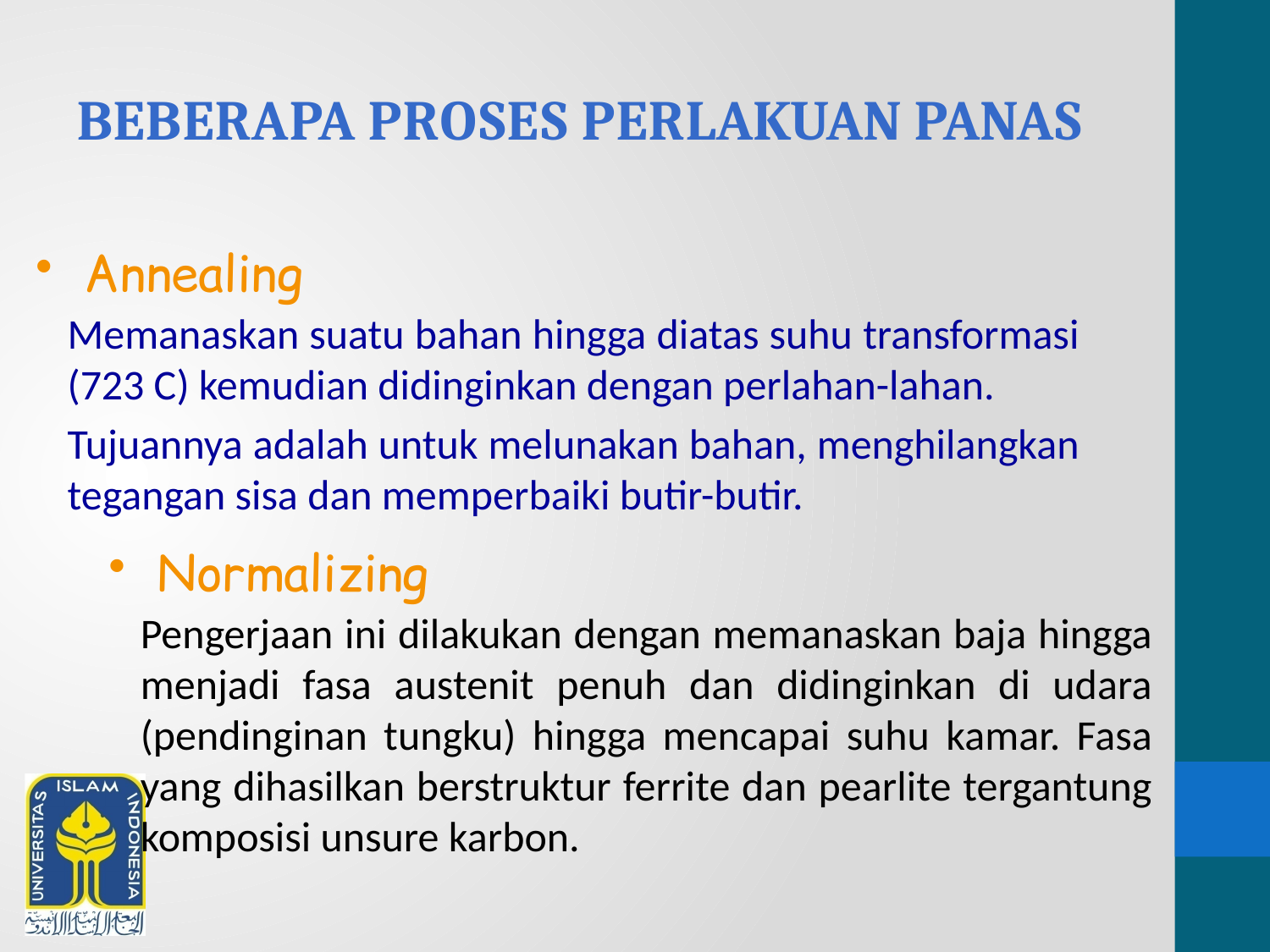

# Beberapa proses perlakuan panas
Annealing
Memanaskan suatu bahan hingga diatas suhu transformasi (723 C) kemudian didinginkan dengan perlahan-lahan.
Tujuannya adalah untuk melunakan bahan, menghilangkan tegangan sisa dan memperbaiki butir-butir.
Normalizing
Pengerjaan ini dilakukan dengan memanaskan baja hingga menjadi fasa austenit penuh dan didinginkan di udara (pendinginan tungku) hingga mencapai suhu kamar. Fasa yang dihasilkan berstruktur ferrite dan pearlite tergantung komposisi unsure karbon.